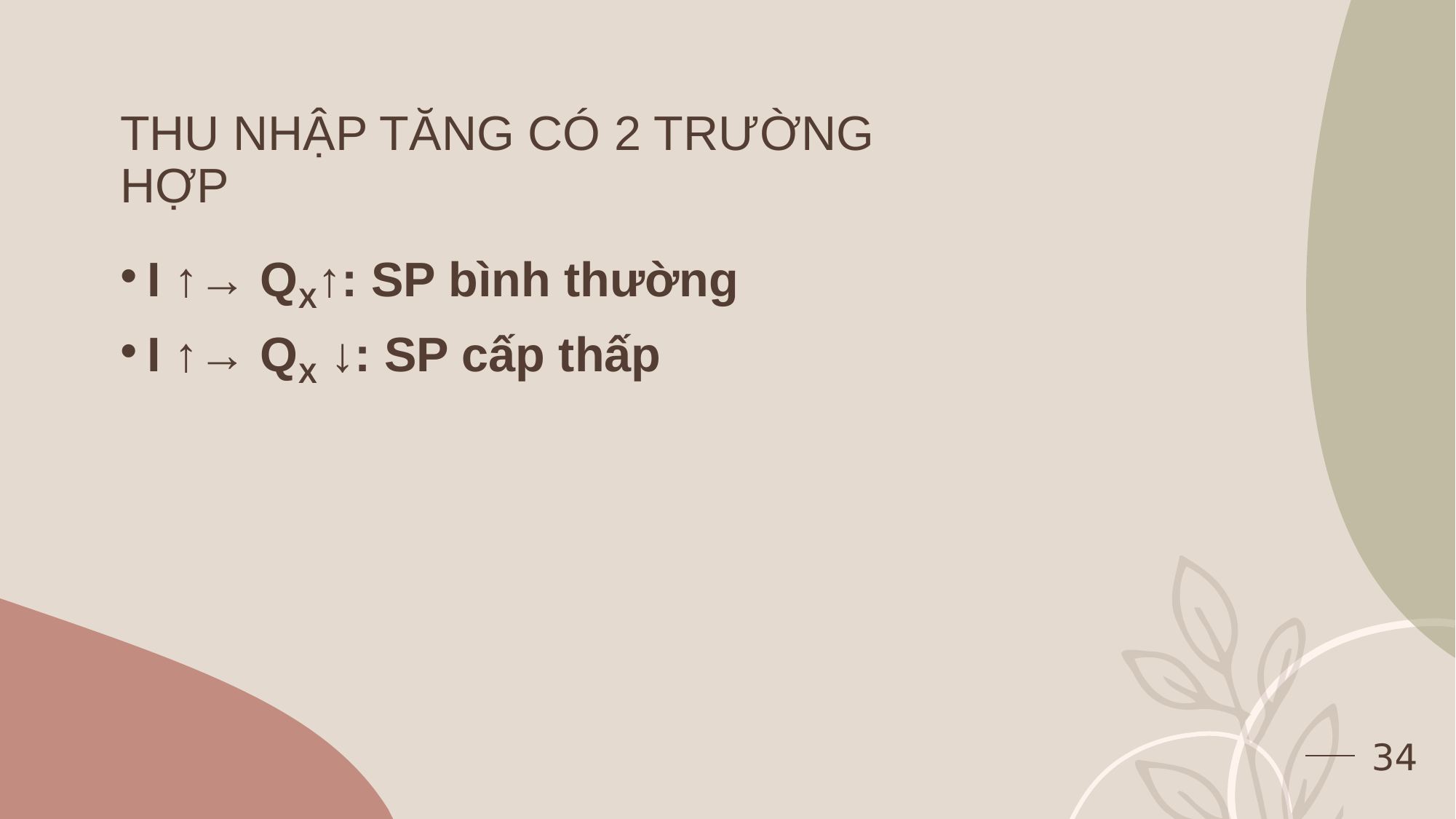

# THU NHẬP TĂNG CÓ 2 TRƯỜNG HỢP
I ↑→ QX↑: SP bình thường
I ↑→ QX ↓: SP cấp thấp
34